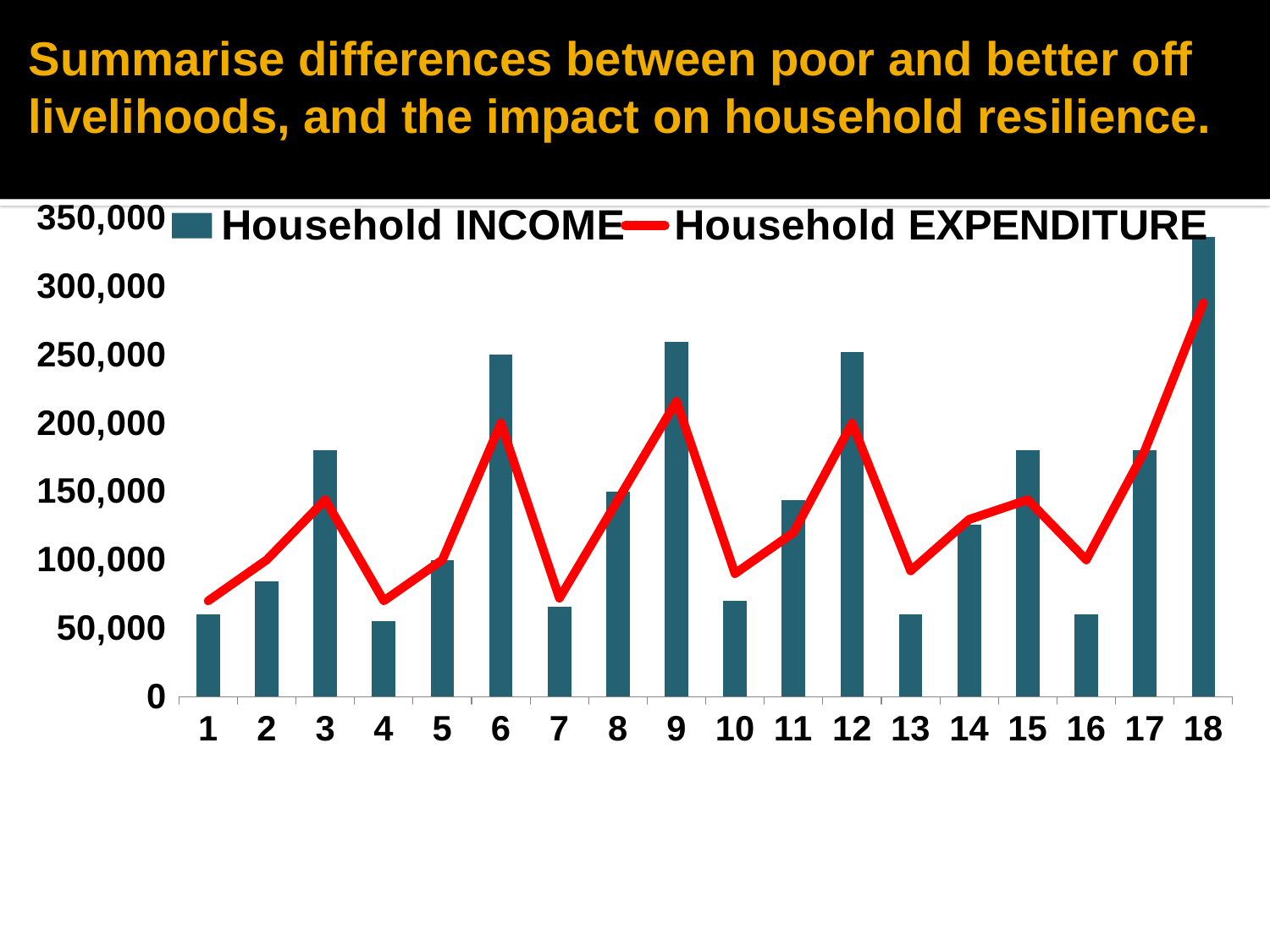

# Summarise differences between poor and better off livelihoods, and the impact on household resilience.

### Chart

| Category |  |  |
|---|---|---|